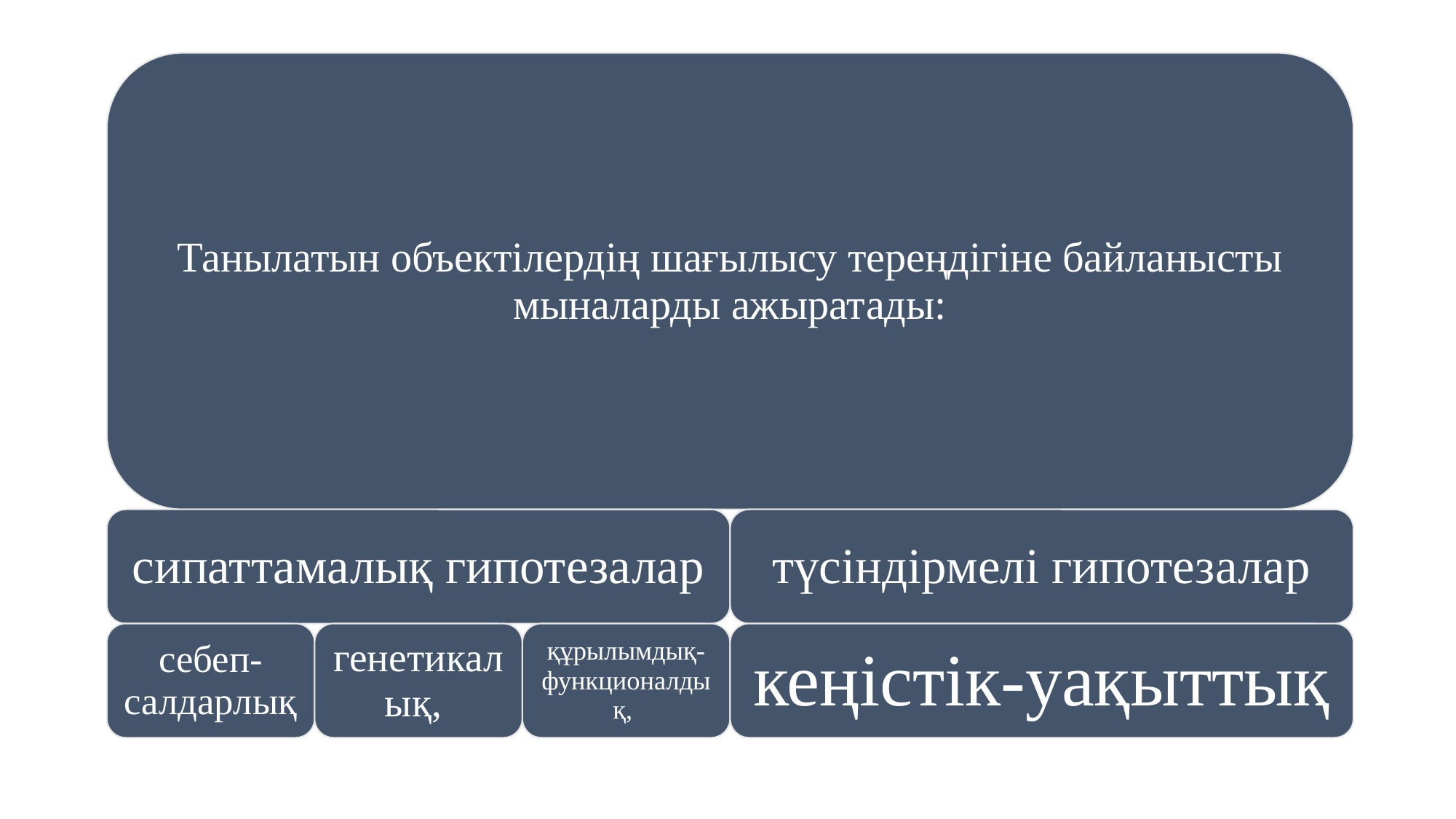

Танылатын объектілердің шағылысу тереңдігіне байланысты мыналарды ажыратады:
сипаттамалық гипотезалар
себеп-салдарлық
құрылымдық-функционалдық,
түсіндірмелі гипотезалар
кеңістік-уақыттық